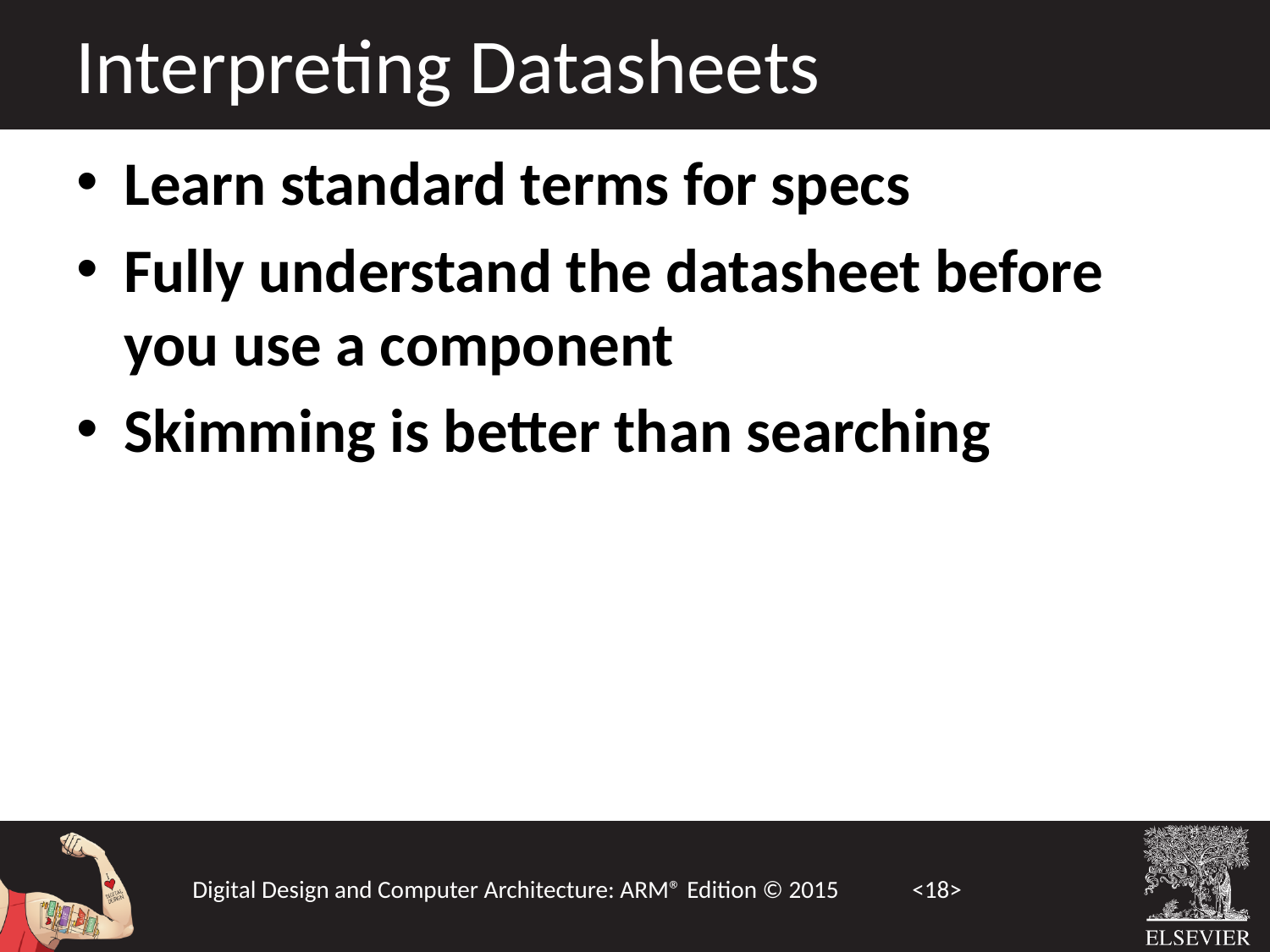

Interpreting Datasheets
Learn standard terms for specs
Fully understand the datasheet before you use a component
Skimming is better than searching